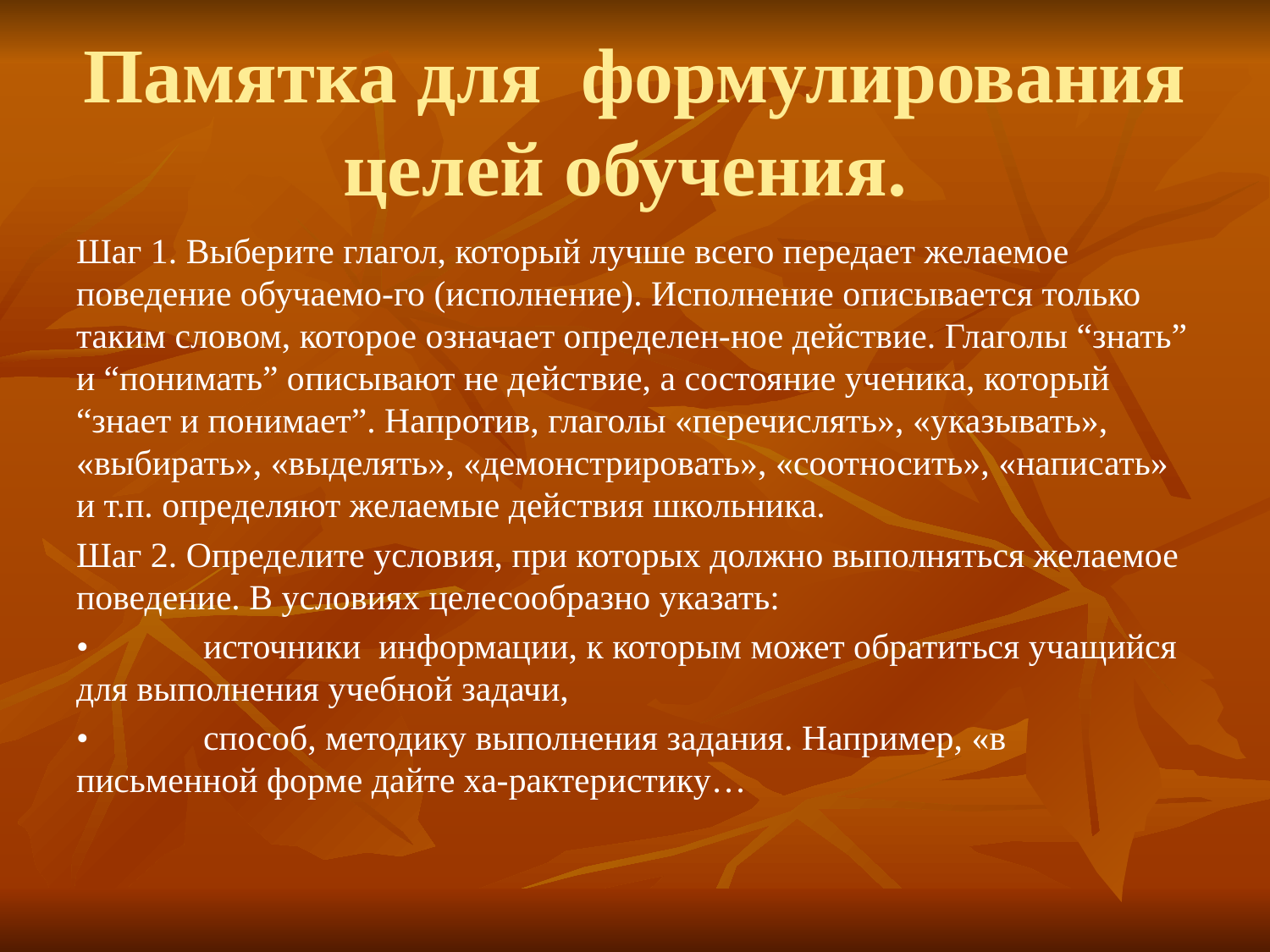

# Памятка для  формулирования целей обучения.
Шаг 1. Выберите глагол, который лучше всего передает желаемое поведение обучаемо-го (исполнение). Исполнение описывается только таким словом, которое означает определен-ное действие. Глаголы “знать” и “понимать” описывают не действие, а состояние ученика, который “знает и понимает”. Напротив, глаголы «перечислять», «указывать», «выбирать», «выделять», «демонстрировать», «соотносить», «написать» и т.п. определяют желаемые действия школьника.
Шаг 2. Определите условия, при которых должно выполняться желаемое поведение. В условиях целесообразно указать:
•	источники  информации, к которым может обратиться учащийся для выполнения учебной задачи,
•	способ, методику выполнения задания. Например, «в письменной форме дайте ха-рактеристику…